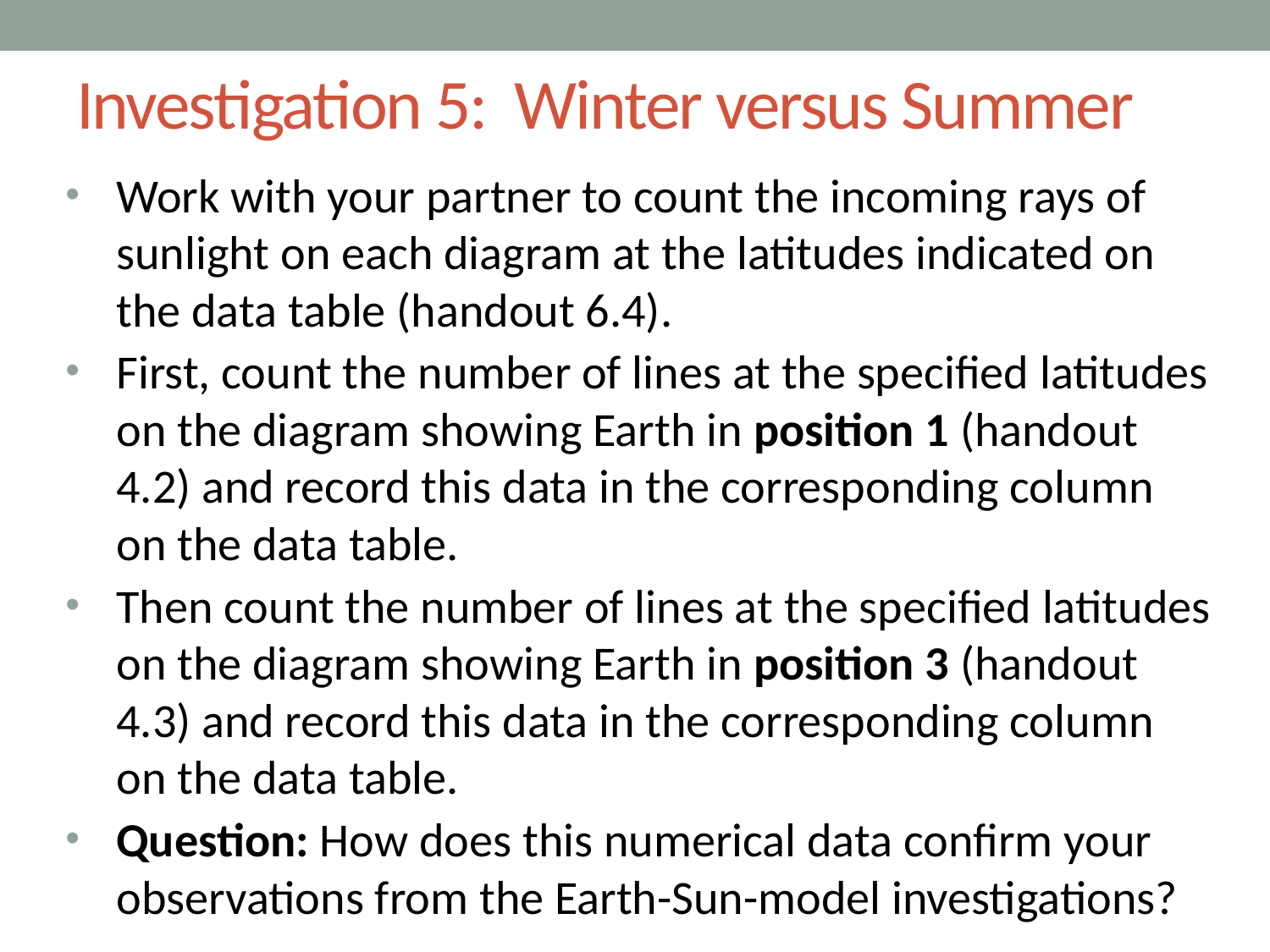

# Investigation 5:  Winter versus Summer
Work with your partner to count the incoming rays of sunlight on each diagram at the latitudes indicated on the data table (handout 6.4).
First, count the number of lines at the specified latitudes on the diagram showing Earth in position 1 (handout 4.2) and record this data in the corresponding column
on the data table.
Then count the number of lines at the specified latitudes on the diagram showing Earth in position 3 (handout 4.3) and record this data in the corresponding column
on the data table.
Question: How does this numerical data confirm your observations from the Earth-Sun-model investigations?